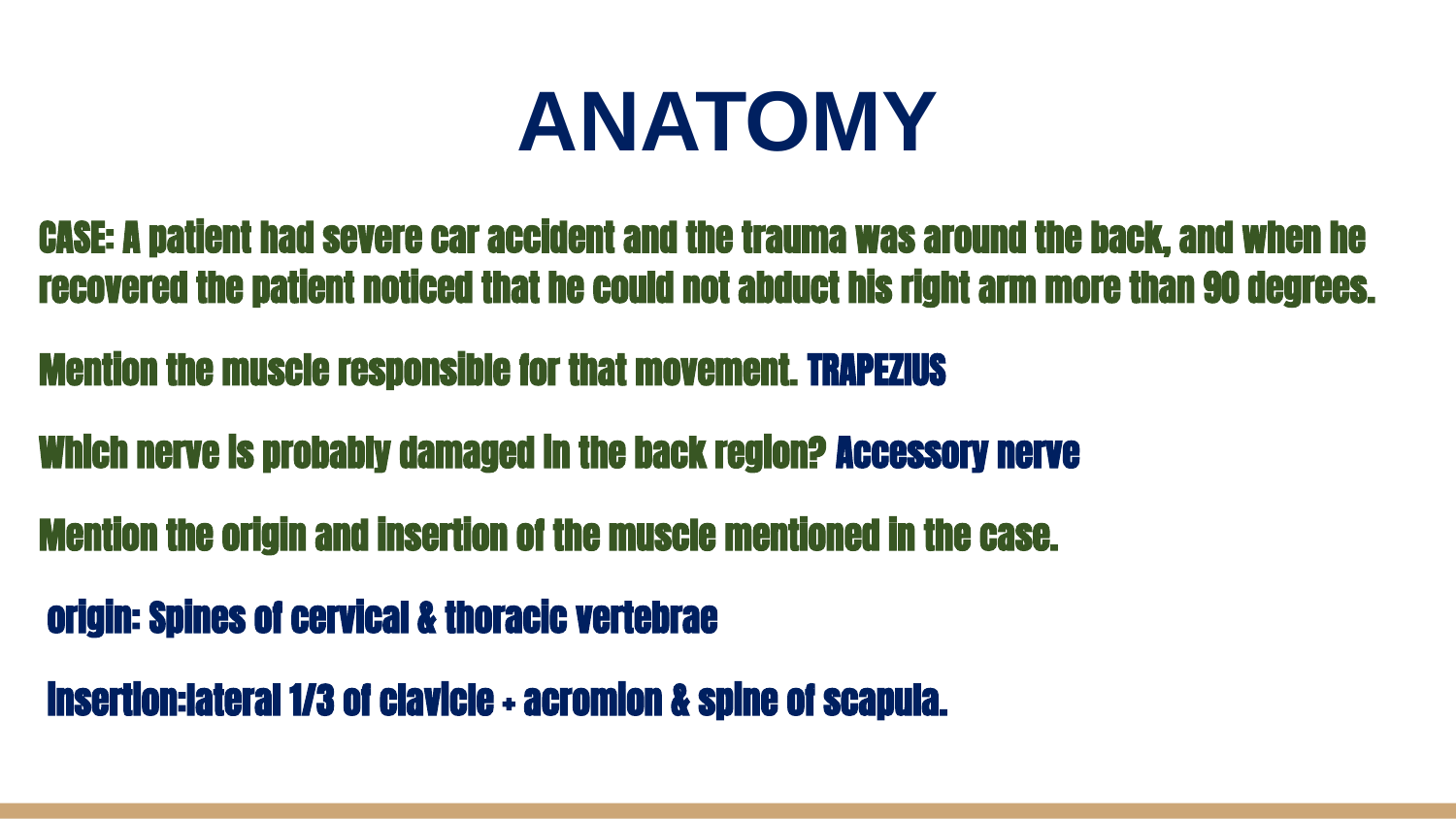

# ANATOMY
CASE: A patient had severe car accident and the trauma was around the back, and when he recovered the patient noticed that he could not abduct his right arm more than 90 degrees.
Mention the muscle responsible for that movement. TRAPEZIUS
Which nerve is probably damaged in the back region? Accessory nerve
Mention the origin and insertion of the muscle mentioned in the case.
 origin: Spines of cervical & thoracic vertebrae
 insertion:lateral 1/3 of clavicle + acromion & spine of scapula.